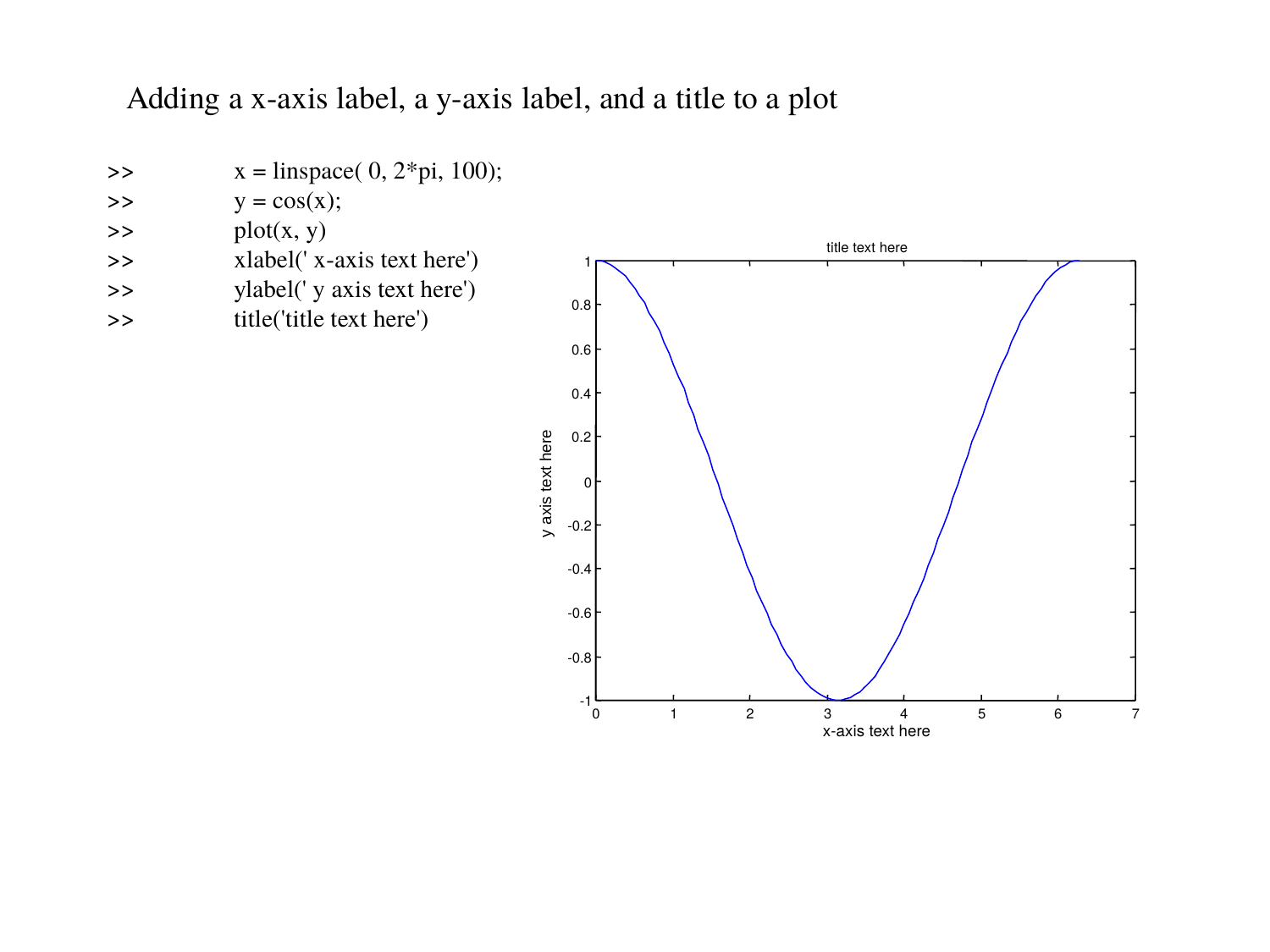

Adding a x-axis label, a y-axis label, and a title to a plot
>>	x = linspace( 0, 2*pi, 100);
>>	y = cos(x);
>>	plot(x, y)
>>	xlabel(' x-axis text here')
>>	ylabel(' y axis text here')
>>	title('title text here')
title text here
1

0.8

0.6

0.4

0.2

y axis text here
0

-0.2

-0.4

-0.6

-0.8

-1

0
1
2
3
4
5
6
7
 x-axis text here